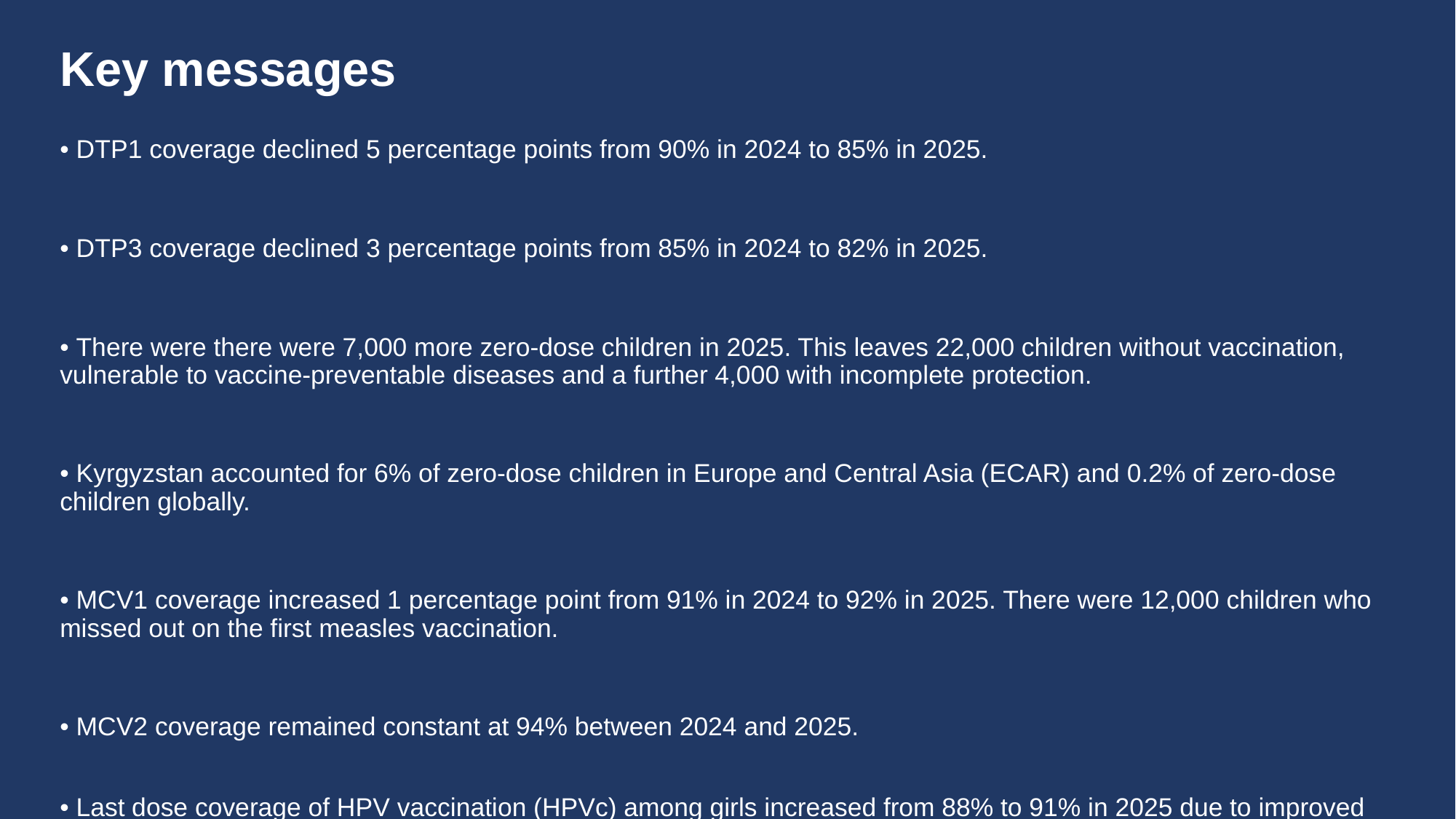

# Key messages
• DTP1 coverage declined 5 percentage points from 90% in 2024 to 85% in 2025.

• DTP3 coverage declined 3 percentage points from 85% in 2024 to 82% in 2025.

• There were there were 7,000 more zero-dose children in 2025. This leaves 22,000 children without vaccination, vulnerable to vaccine-preventable diseases and a further 4,000 with incomplete protection.

• Kyrgyzstan accounted for 6% of zero-dose children in Europe and Central Asia (ECAR) and 0.2% of zero-dose children globally.

• MCV1 coverage increased 1 percentage point from 91% in 2024 to 92% in 2025. There were 12,000 children who missed out on the first measles vaccination.

• MCV2 coverage remained constant at 94% between 2024 and 2025.

• Last dose coverage of HPV vaccination (HPVc) among girls increased from 88% to 91% in 2025 due to improved programme performance.